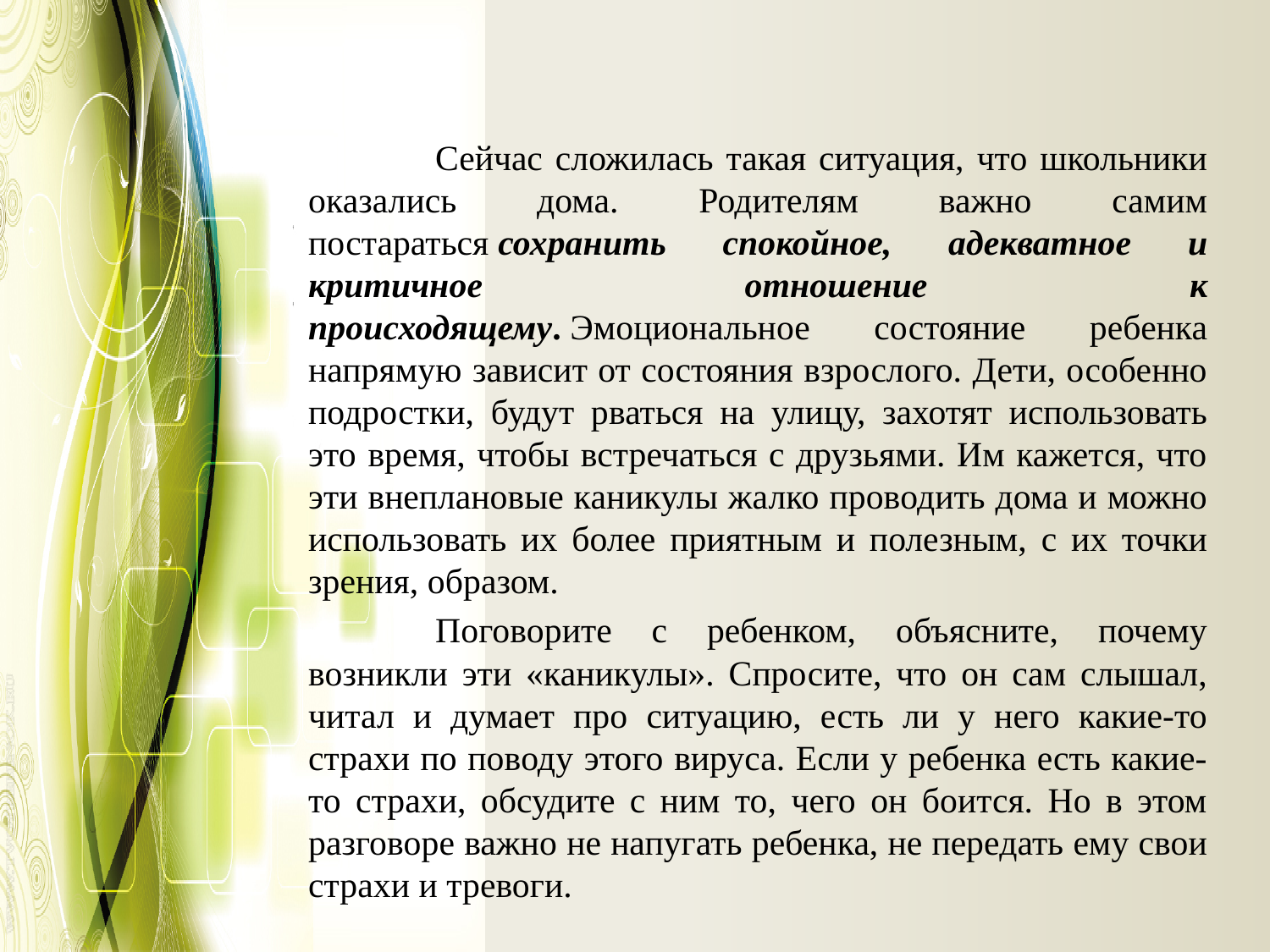

Сейчас сложилась такая ситуация, что школьники оказались дома. Родителям важно самим постараться сохранить спокойное, адекватное и критичное отношение к происходящему. Эмоциональное состояние ребенка напрямую зависит от состояния взрослого. Дети, особенно подростки, будут рваться на улицу, захотят использовать это время, чтобы встречаться с друзьями. Им кажется, что эти внеплановые каникулы жалко проводить дома и можно использовать их более приятным и полезным, с их точки зрения, образом.
		Поговорите с ребенком, объясните, почему возникли эти «каникулы». Спросите, что он сам слышал, читал и думает про ситуацию, есть ли у него какие-то страхи по поводу этого вируса. Если у ребенка есть какие-то страхи, обсудите с ним то, чего он боится. Но в этом разговоре важно не напугать ребенка, не передать ему свои страхи и тревоги.